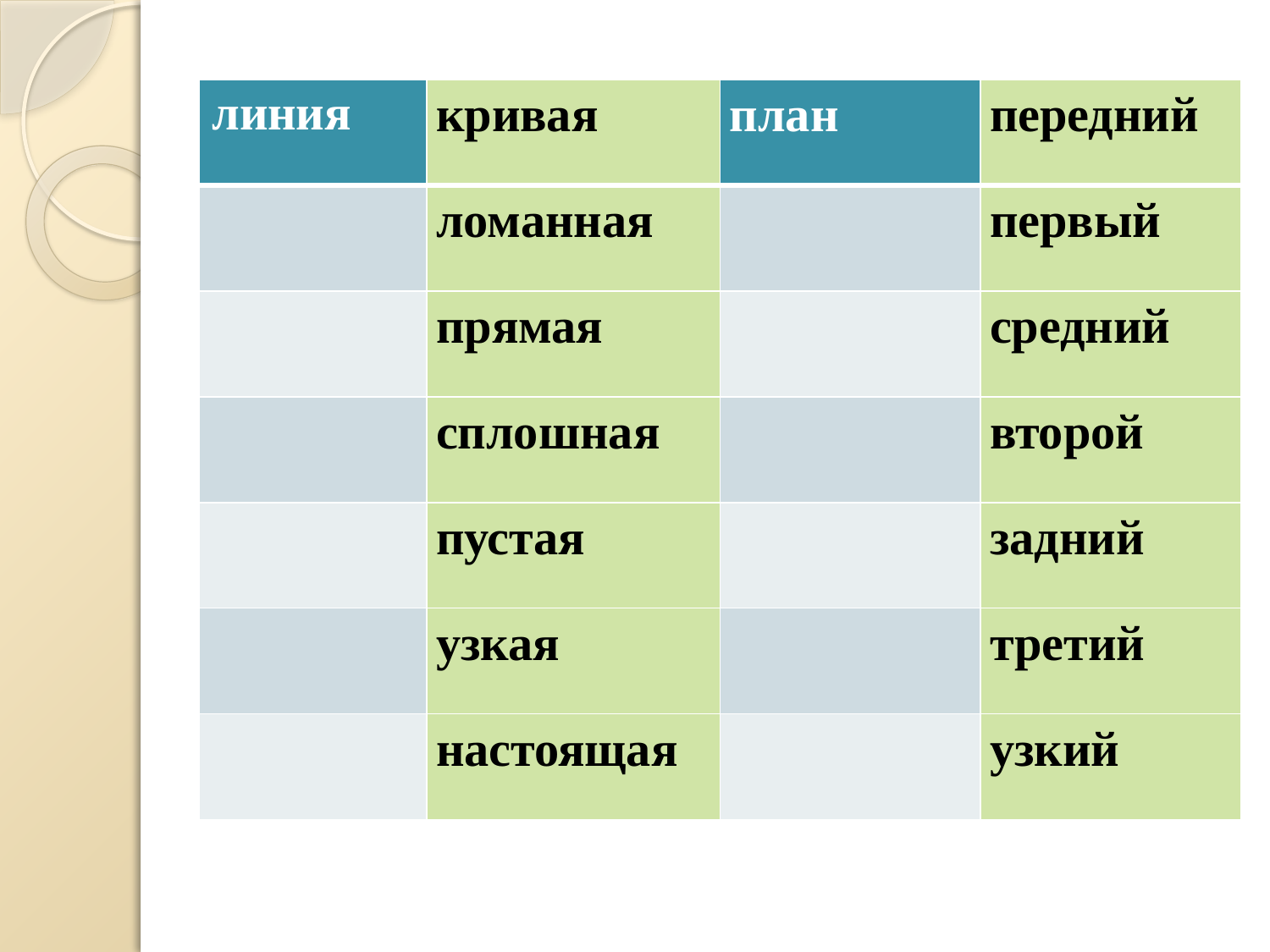

| линия | кривая | план | передний |
| --- | --- | --- | --- |
|  | ломанная |  | первый |
|  | прямая |  | средний |
|  | сплошная |  | второй |
|  | пустая |  | задний |
|  | узкая |  | третий |
|  | настоящая |  | узкий |